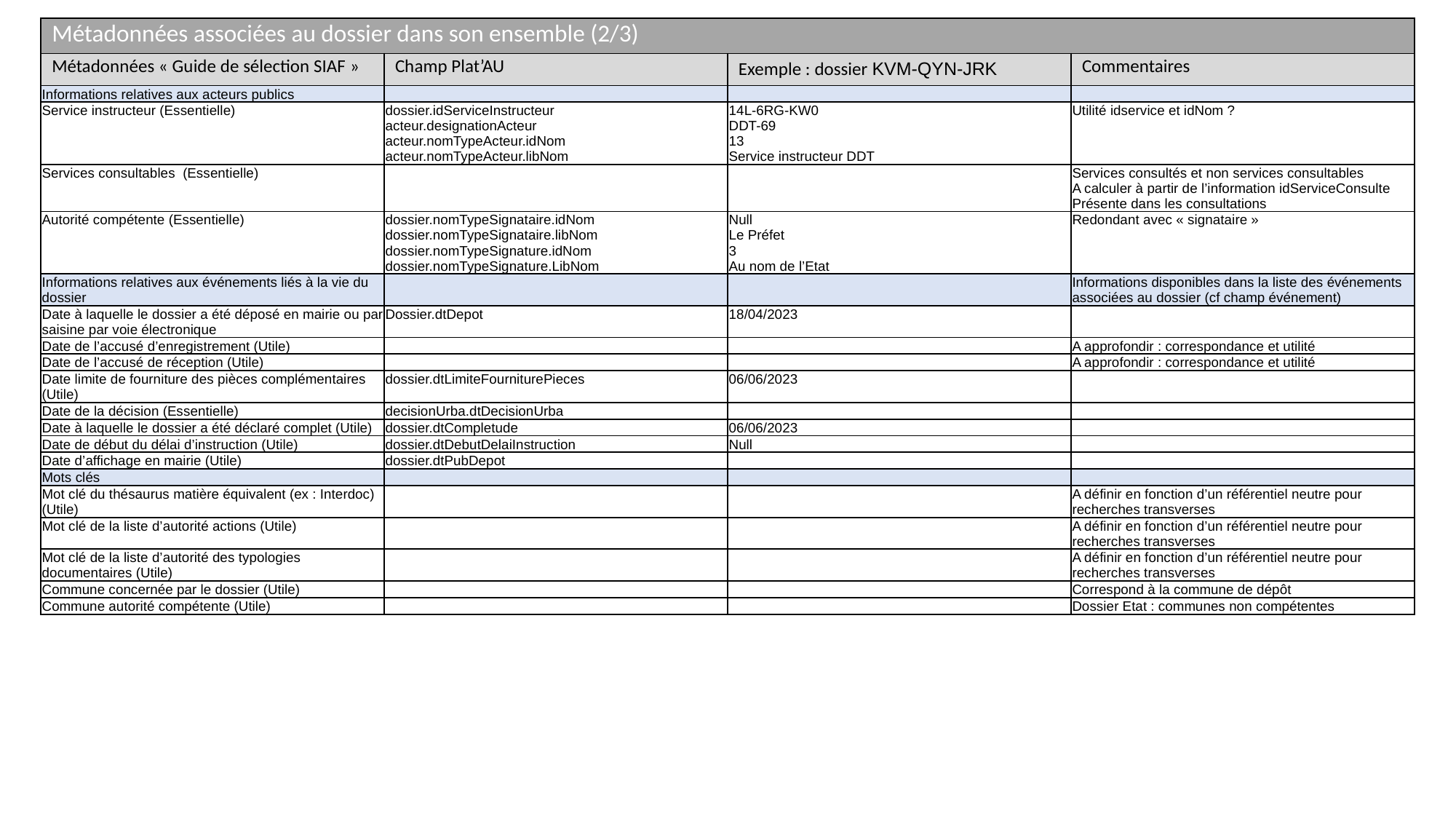

| Métadonnées associées au dossier dans son ensemble (2/3) |  |  |  |
| --- | --- | --- | --- |
| Métadonnées « Guide de sélection SIAF » | Champ Plat’AU | Exemple : dossier KVM-QYN-JRK | Commentaires |
| Informations relatives aux acteurs publics |  |  |  |
| Service instructeur (Essentielle) | dossier.idServiceInstructeur acteur.designationActeur acteur.nomTypeActeur.idNom acteur.nomTypeActeur.libNom | 14L-6RG-KW0 DDT-69 13 Service instructeur DDT | Utilité idservice et idNom ? |
| Services consultables (Essentielle) |  |  | Services consultés et non services consultables A calculer à partir de l’information idServiceConsulte Présente dans les consultations |
| Autorité compétente (Essentielle) | dossier.nomTypeSignataire.idNom dossier.nomTypeSignataire.libNom dossier.nomTypeSignature.idNom dossier.nomTypeSignature.LibNom | Null Le Préfet 3 Au nom de l’Etat | Redondant avec « signataire » |
| Informations relatives aux événements liés à la vie du dossier |  |  | Informations disponibles dans la liste des événements associées au dossier (cf champ événement) |
| Date à laquelle le dossier a été déposé en mairie ou par saisine par voie électronique | Dossier.dtDepot | 18/04/2023 |  |
| Date de l’accusé d’enregistrement (Utile) |  |  | A approfondir : correspondance et utilité |
| Date de l’accusé de réception (Utile) |  |  | A approfondir : correspondance et utilité |
| Date limite de fourniture des pièces complémentaires (Utile) | dossier.dtLimiteFourniturePieces | 06/06/2023 |  |
| Date de la décision (Essentielle) | decisionUrba.dtDecisionUrba |  |  |
| Date à laquelle le dossier a été déclaré complet (Utile) | dossier.dtCompletude | 06/06/2023 |  |
| Date de début du délai d’instruction (Utile) | dossier.dtDebutDelaiInstruction | Null |  |
| Date d’affichage en mairie (Utile) | dossier.dtPubDepot |  |  |
| Mots clés |  |  |  |
| Mot clé du thésaurus matière équivalent (ex : Interdoc) (Utile) |  |  | A définir en fonction d’un référentiel neutre pour recherches transverses |
| Mot clé de la liste d’autorité actions (Utile) |  |  | A définir en fonction d’un référentiel neutre pour recherches transverses |
| Mot clé de la liste d’autorité des typologies documentaires (Utile) |  |  | A définir en fonction d’un référentiel neutre pour recherches transverses |
| Commune concernée par le dossier (Utile) |  |  | Correspond à la commune de dépôt |
| Commune autorité compétente (Utile) |  |  | Dossier Etat : communes non compétentes |